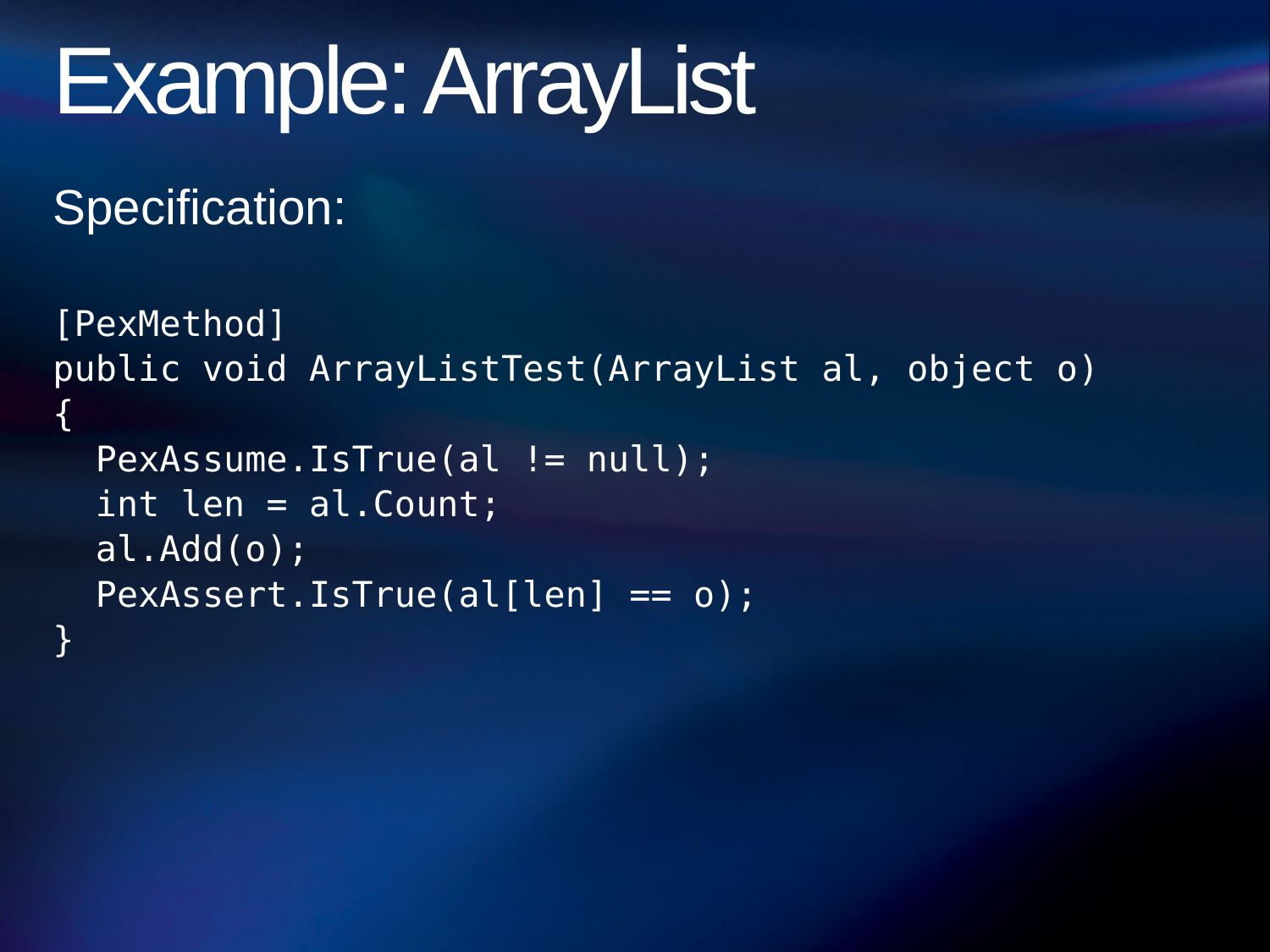

# Example: ArrayList
Specification:

[PexMethod]
public void ArrayListTest(ArrayList al, object o)
{
  PexAssume.IsTrue(al != null);
  int len = al.Count;
  al.Add(o);
  PexAssert.IsTrue(al[len] == o);
}